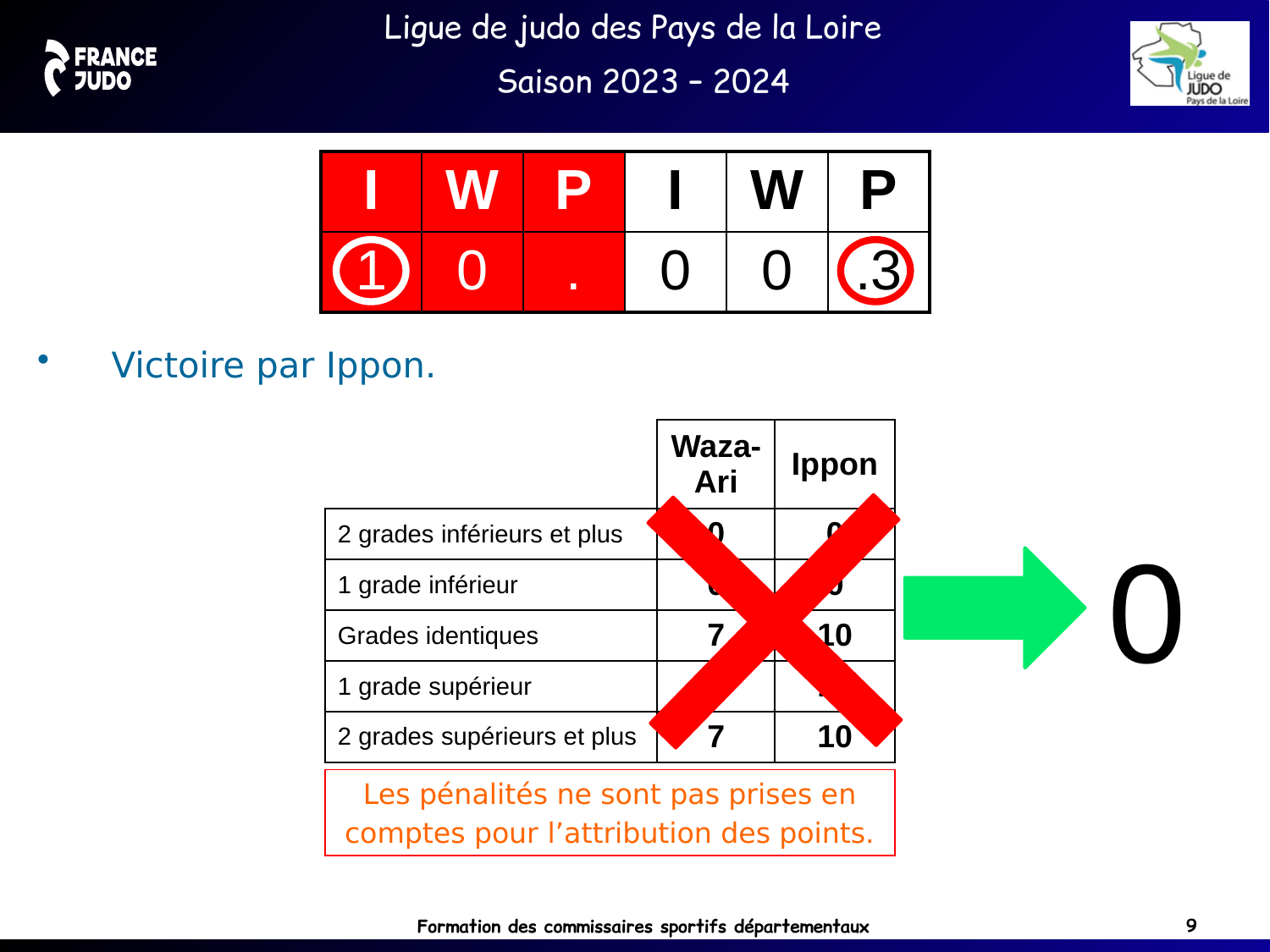

| I | W | P | I | W | P |
| --- | --- | --- | --- | --- | --- |
| 1 | 0 | . | 0 | 0 | .3 |

Victoire par Ippon.
|  | Waza-Ari | Ippon |
| --- | --- | --- |
| 2 grades inférieurs et plus | 0 | 0 |
| 1 grade inférieur | 0 | 0 |
| Grades identiques | 7 | 10 |
| 1 grade supérieur | 7 | 10 |
| 2 grades supérieurs et plus | 7 | 10 |

0

Les pénalités ne sont pas prises en
comptes pour l’attribution des points.